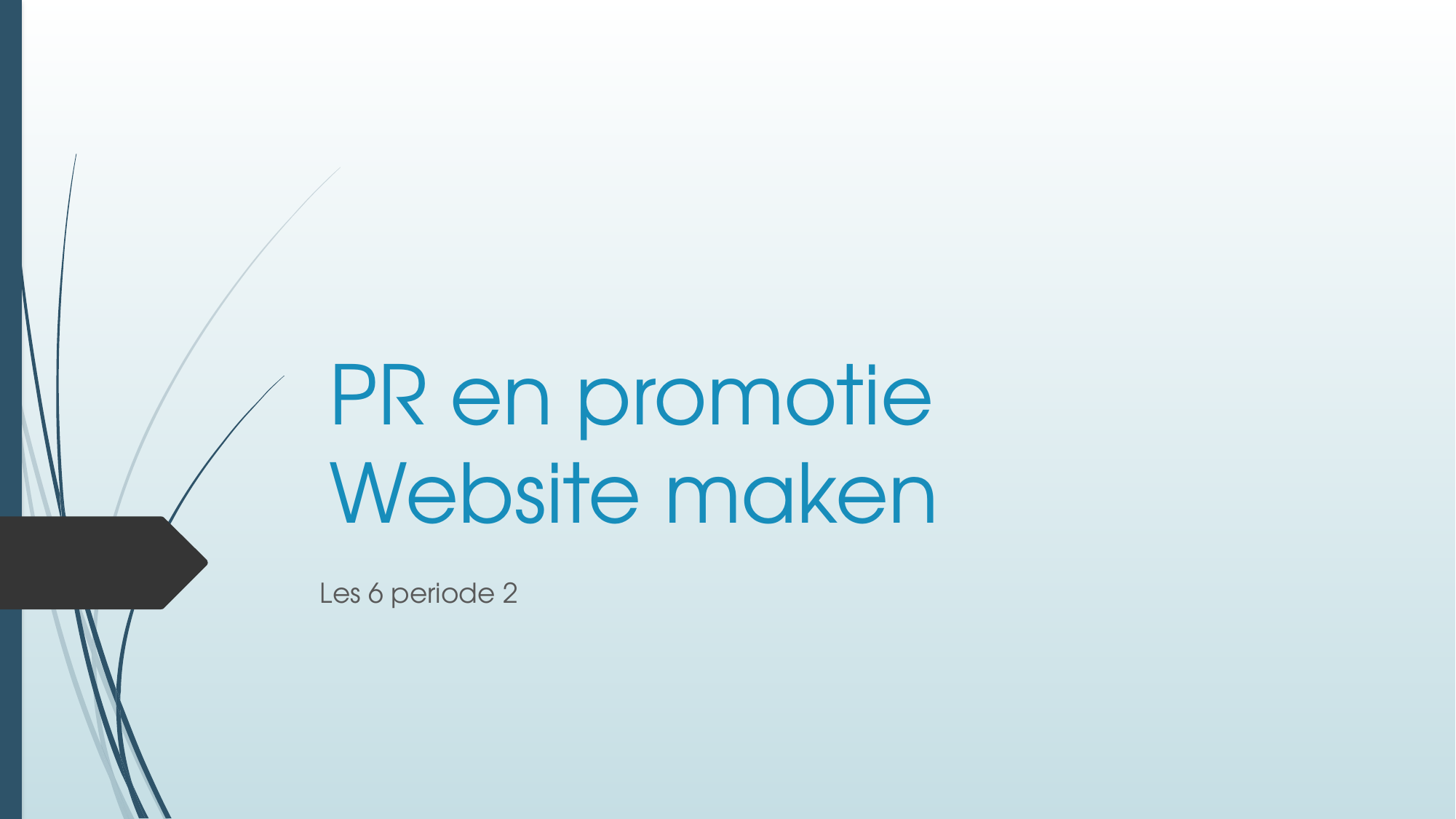

# PR en promotie Website maken
Les 6 periode 2